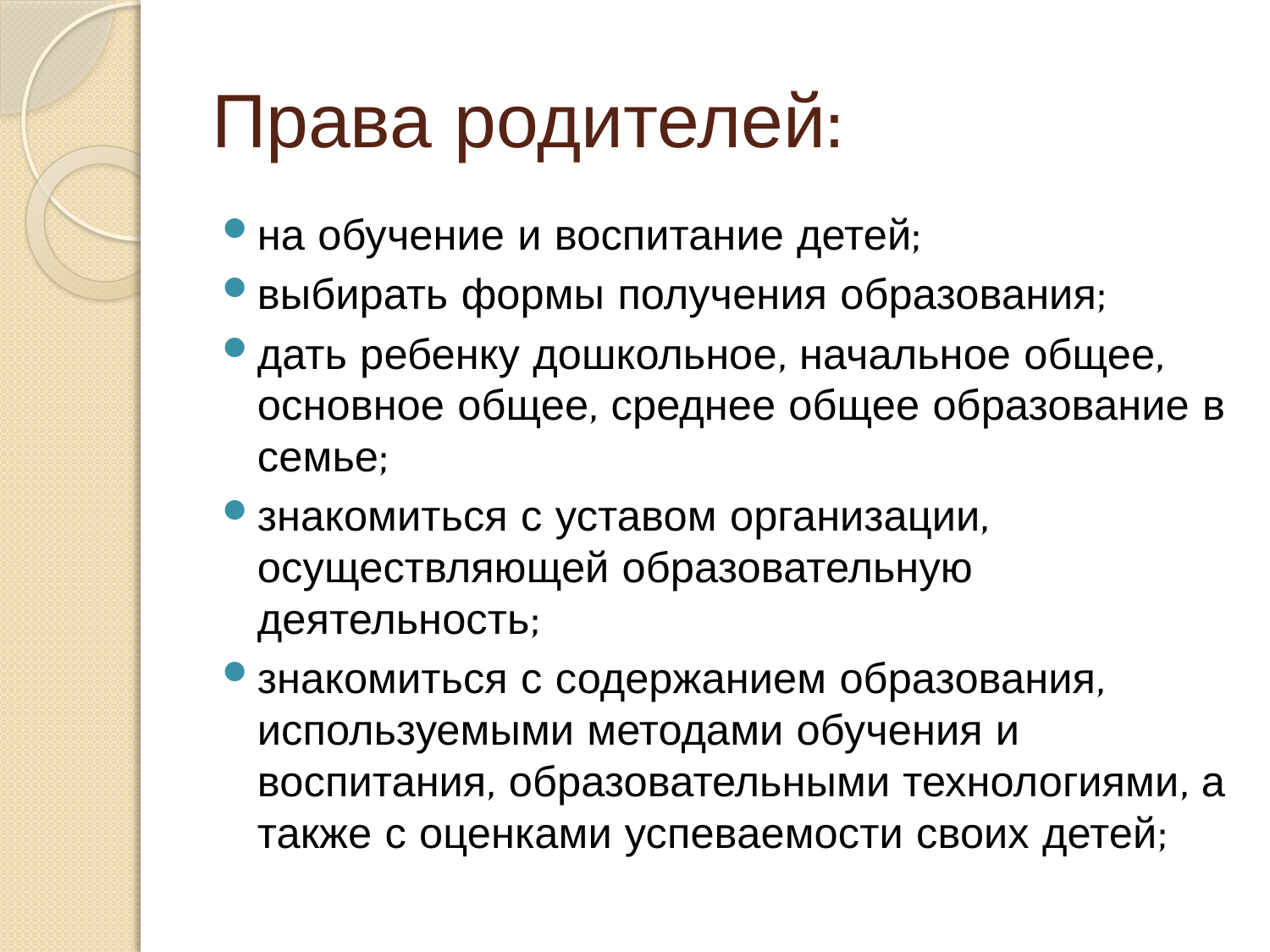

# Права родителей:
на обучение и воспитание детей;
выбирать формы получения образования;
дать ребенку дошкольное, начальное общее, основное общее, среднее общее образование в семье;
знакомиться с уставом организации, осуществляющей образовательную деятельность;
знакомиться с содержанием образования, используемыми методами обучения и воспитания, образовательными технологиями, а также с оценками успеваемости своих детей;